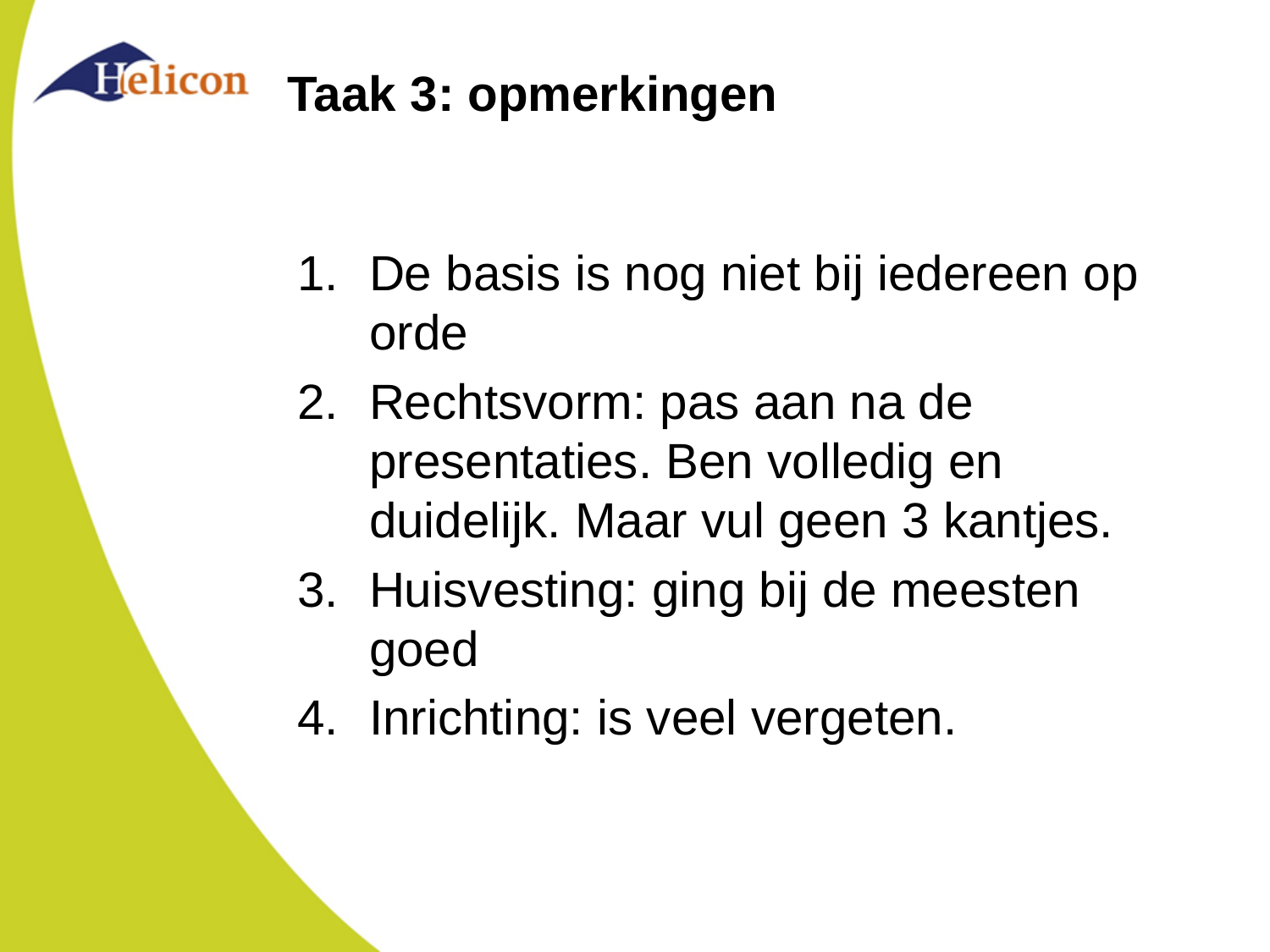

# Taak 3: opmerkingen

De basis is nog niet bij iedereen op orde
Rechtsvorm: pas aan na de presentaties. Ben volledig en duidelijk. Maar vul geen 3 kantjes.
Huisvesting: ging bij de meesten goed
Inrichting: is veel vergeten.